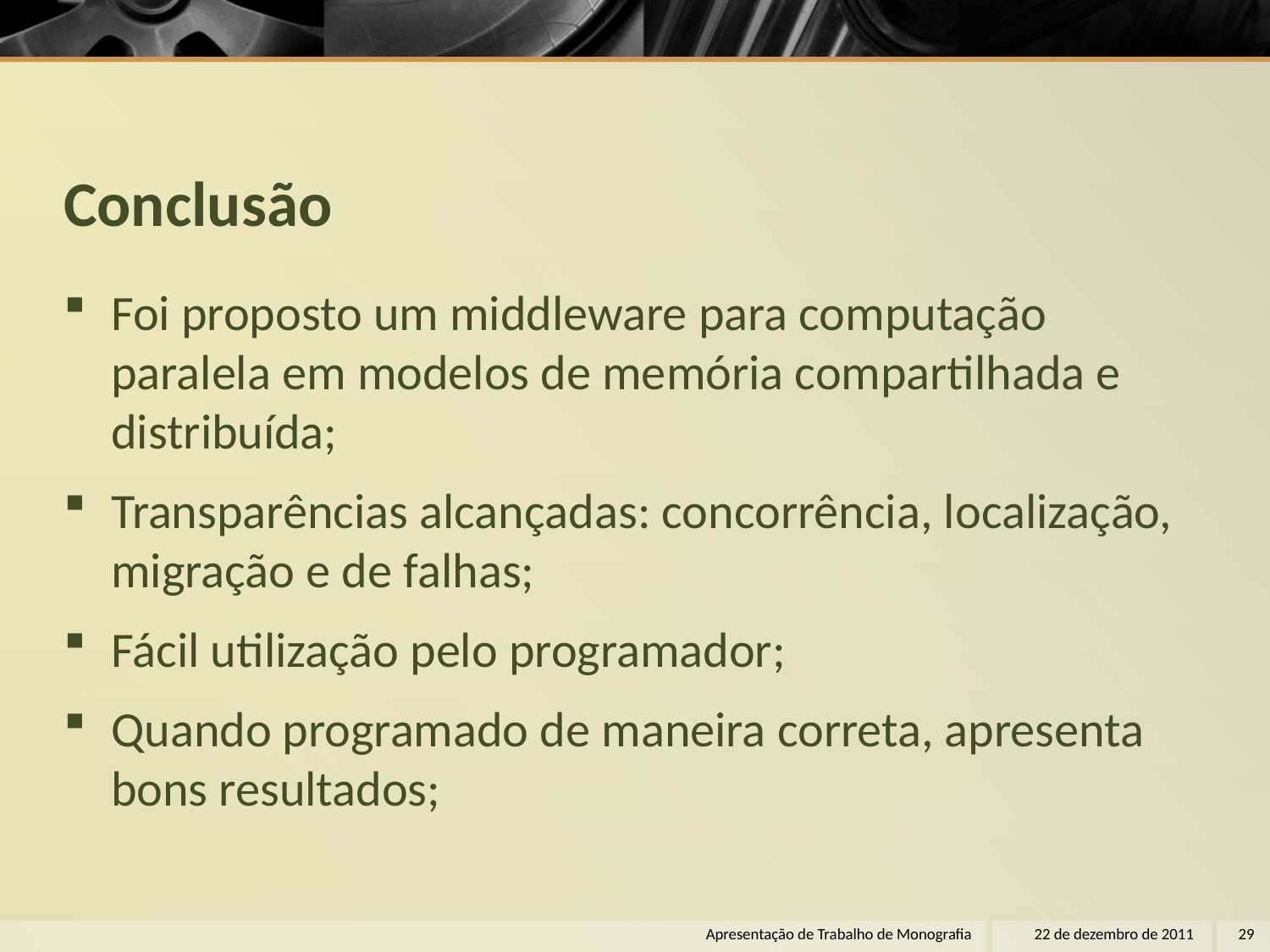

# Conclusão
Foi proposto um middleware para computação paralela em modelos de memória compartilhada e distribuída;
Transparências alcançadas: concorrência, localização, migração e de falhas;
Fácil utilização pelo programador;
Quando programado de maneira correta, apresenta bons resultados;
Apresentação de Trabalho de Monografia
22 de dezembro de 2011
29